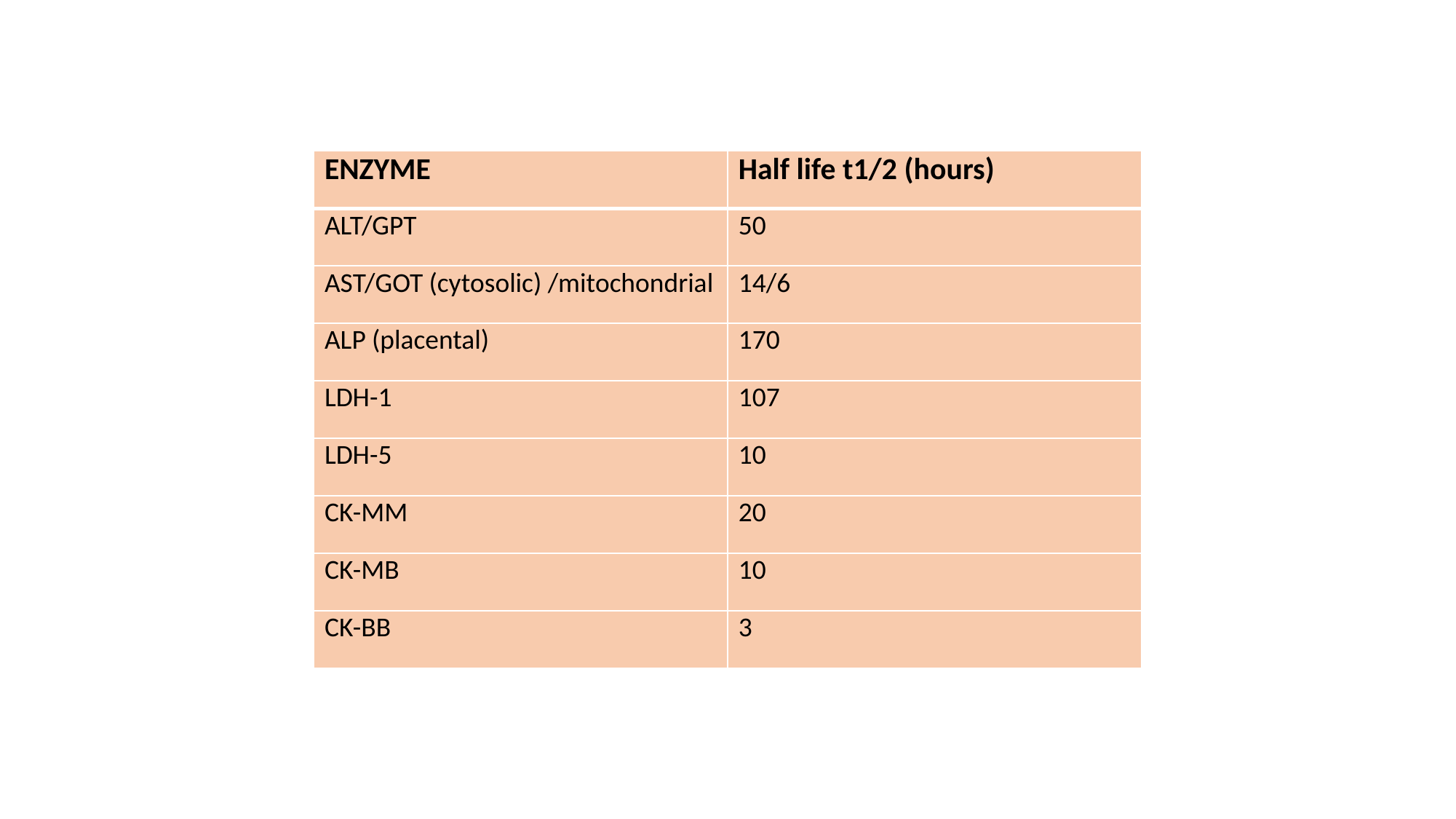

#
| ENZYME | Half life t1/2 (hours) |
| --- | --- |
| ALT/GPT | 50 |
| AST/GOT (cytosolic) /mitochondrial | 14/6 |
| ALP (placental) | 170 |
| LDH-1 | 107 |
| LDH-5 | 10 |
| CK-MM | 20 |
| CK-MB | 10 |
| CK-BB | 3 |